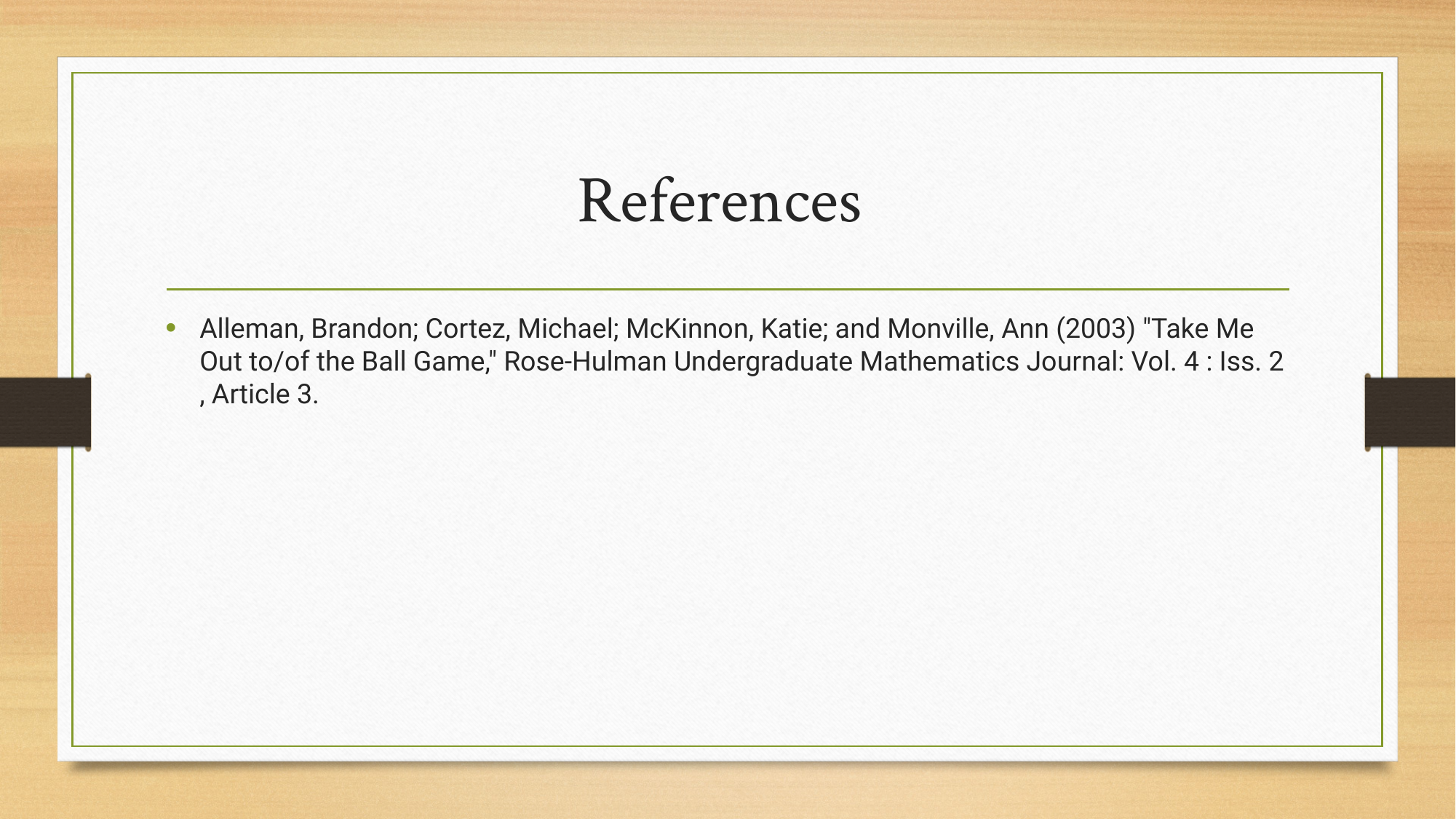

# References
Alleman, Brandon; Cortez, Michael; McKinnon, Katie; and Monville, Ann (2003) "Take Me Out to/of the Ball Game," Rose-Hulman Undergraduate Mathematics Journal: Vol. 4 : Iss. 2 , Article 3.